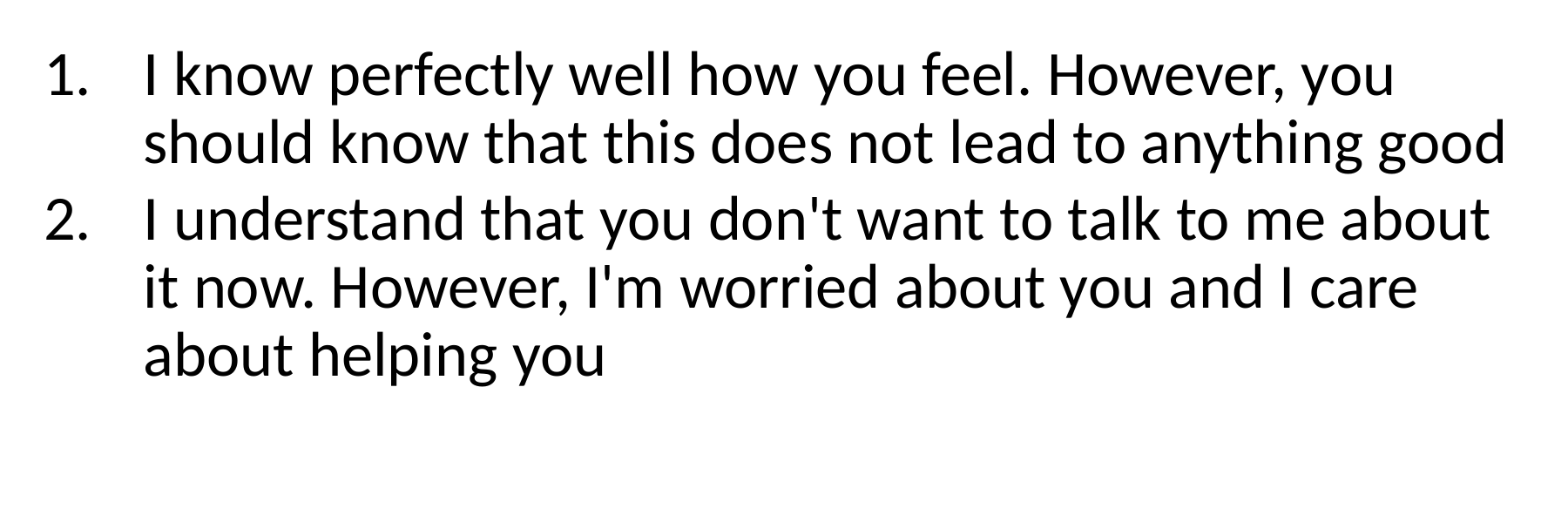

I know perfectly well how you feel. However, you should know that this does not lead to anything good
I understand that you don't want to talk to me about it now. However, I'm worried about you and I care about helping you